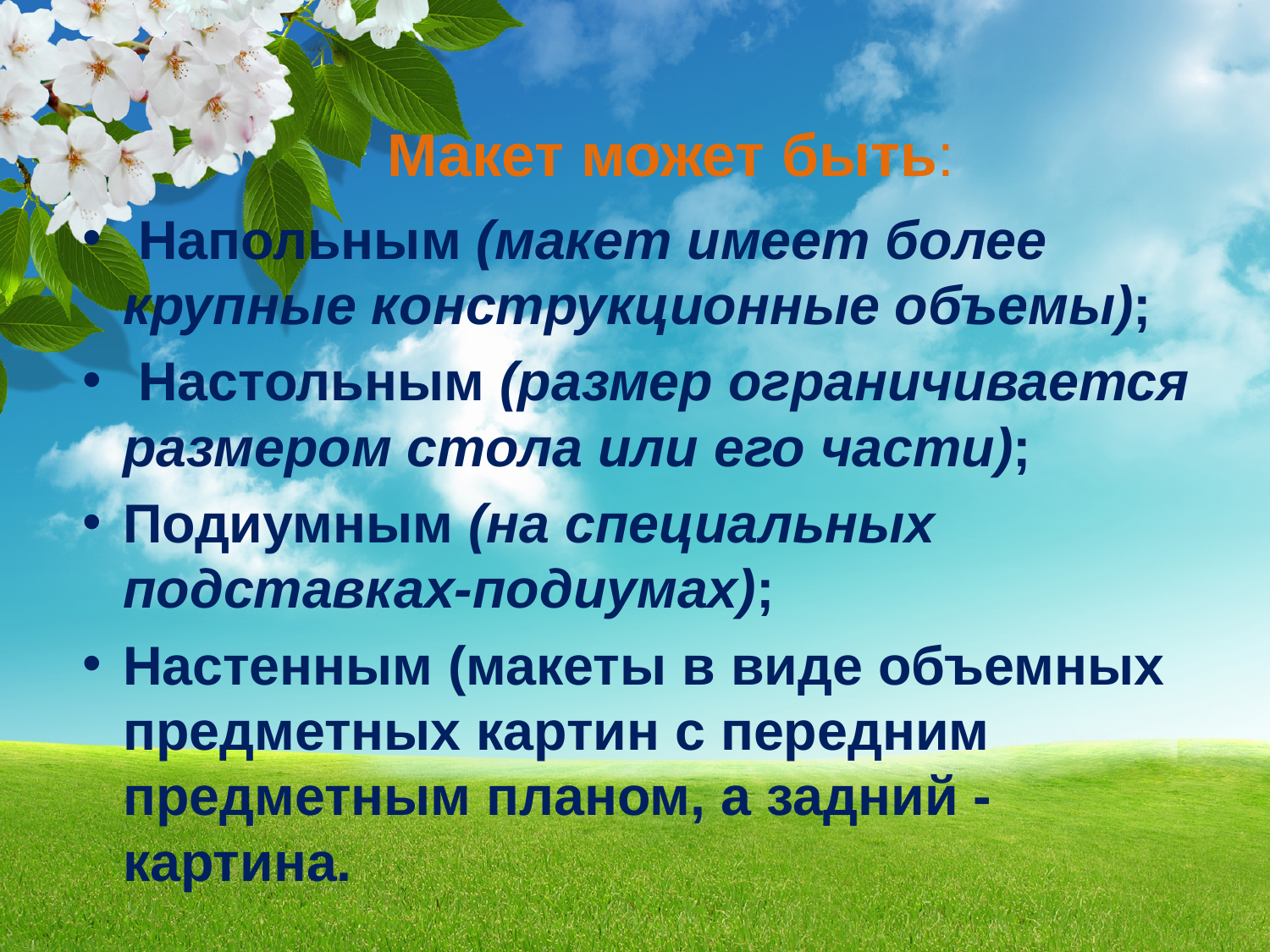

# Макет может быть:
 Напольным (макет имеет более крупные конструкционные объемы);
 Настольным (размер ограничивается размером стола или его части);
Подиумным (на специальных подставках-подиумах);
Настенным (макеты в виде объемных предметных картин с передним предметным планом, а задний - картина.